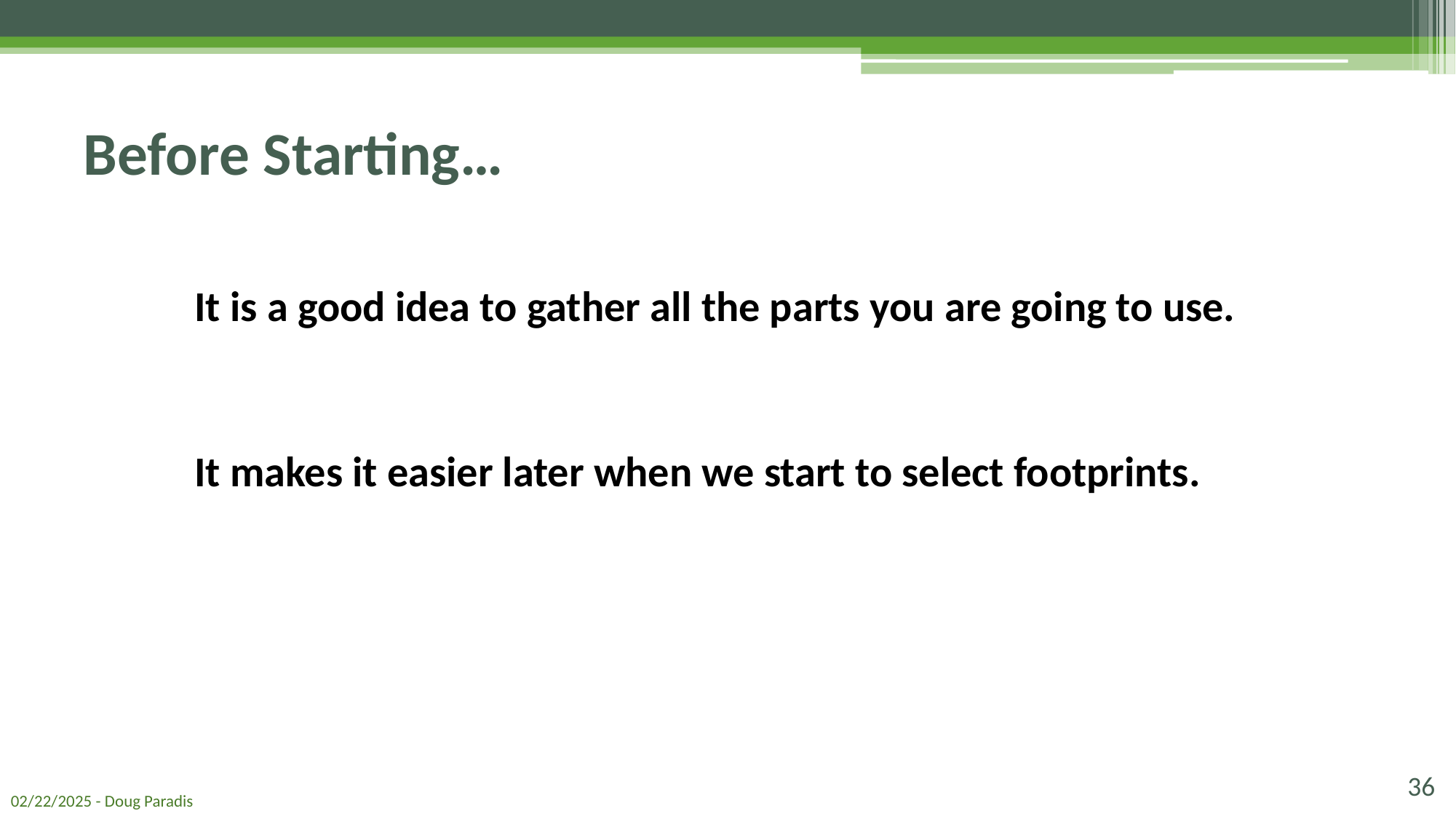

# Before Starting…
It is a good idea to gather all the parts you are going to use.

It makes it easier later when we start to select footprints.

36
02/22/2025 - Doug Paradis